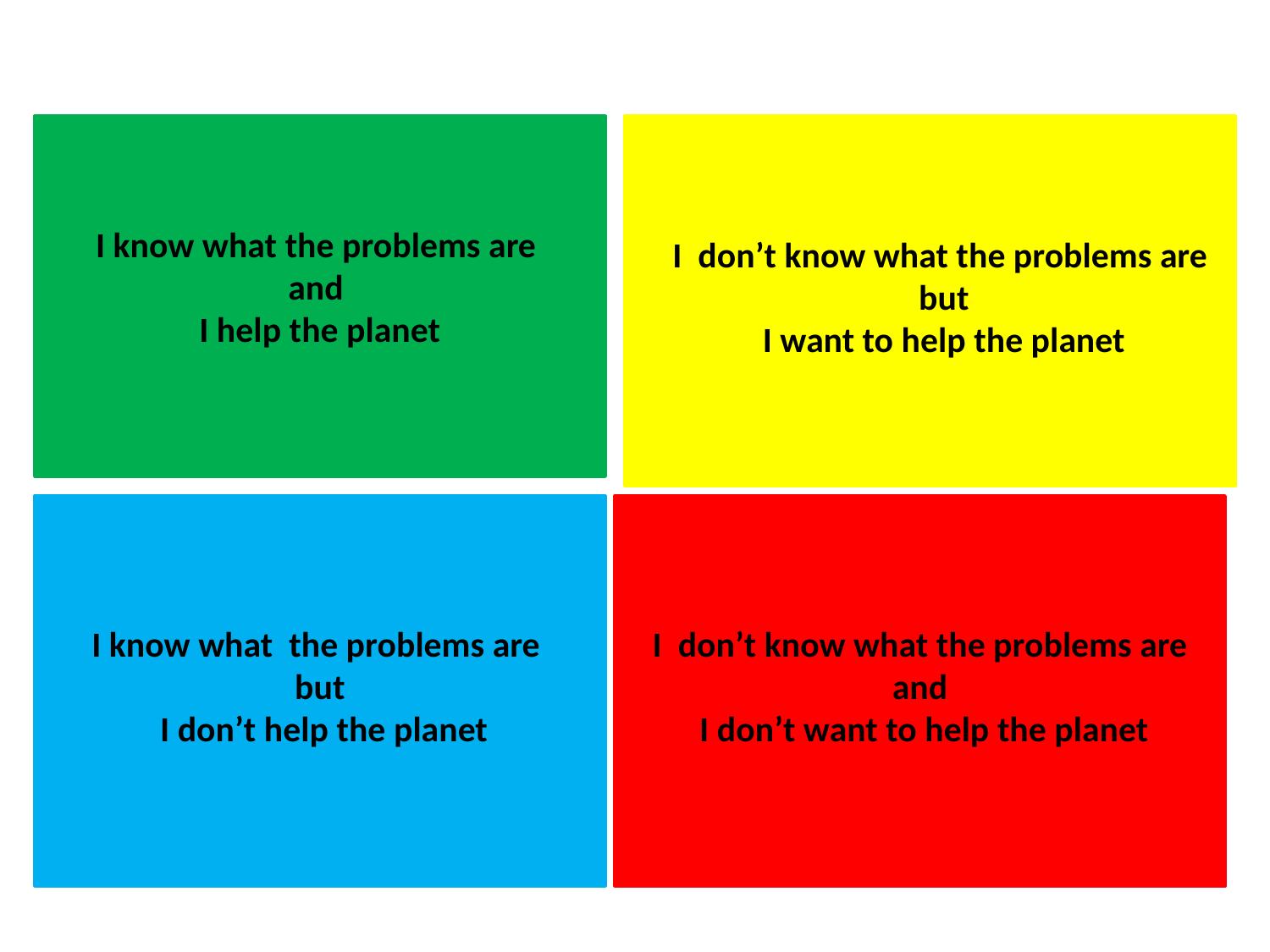

I know what the problems are
and
I help the planet

I  don’t know what the problems are
 but
 I want to help the planet

I know what  the problems are
but
 I don’t help the planet
I  don’t know what the problems are
and
 I don’t want to help the planet